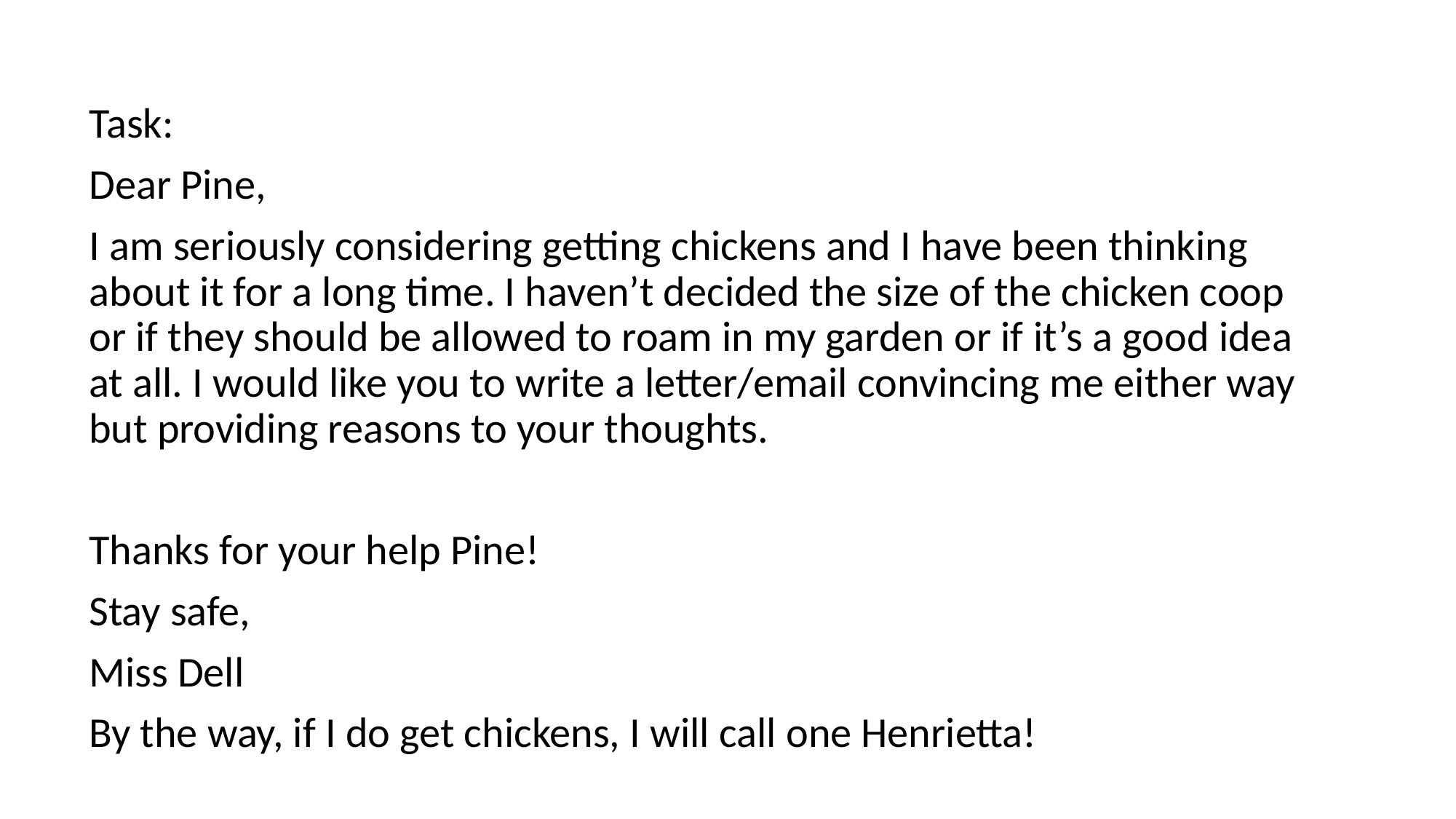

Task:
Dear Pine,
I am seriously considering getting chickens and I have been thinking about it for a long time. I haven’t decided the size of the chicken coop or if they should be allowed to roam in my garden or if it’s a good idea at all. I would like you to write a letter/email convincing me either way but providing reasons to your thoughts.

Thanks for your help Pine!
Stay safe,
Miss Dell
By the way, if I do get chickens, I will call one Henrietta!